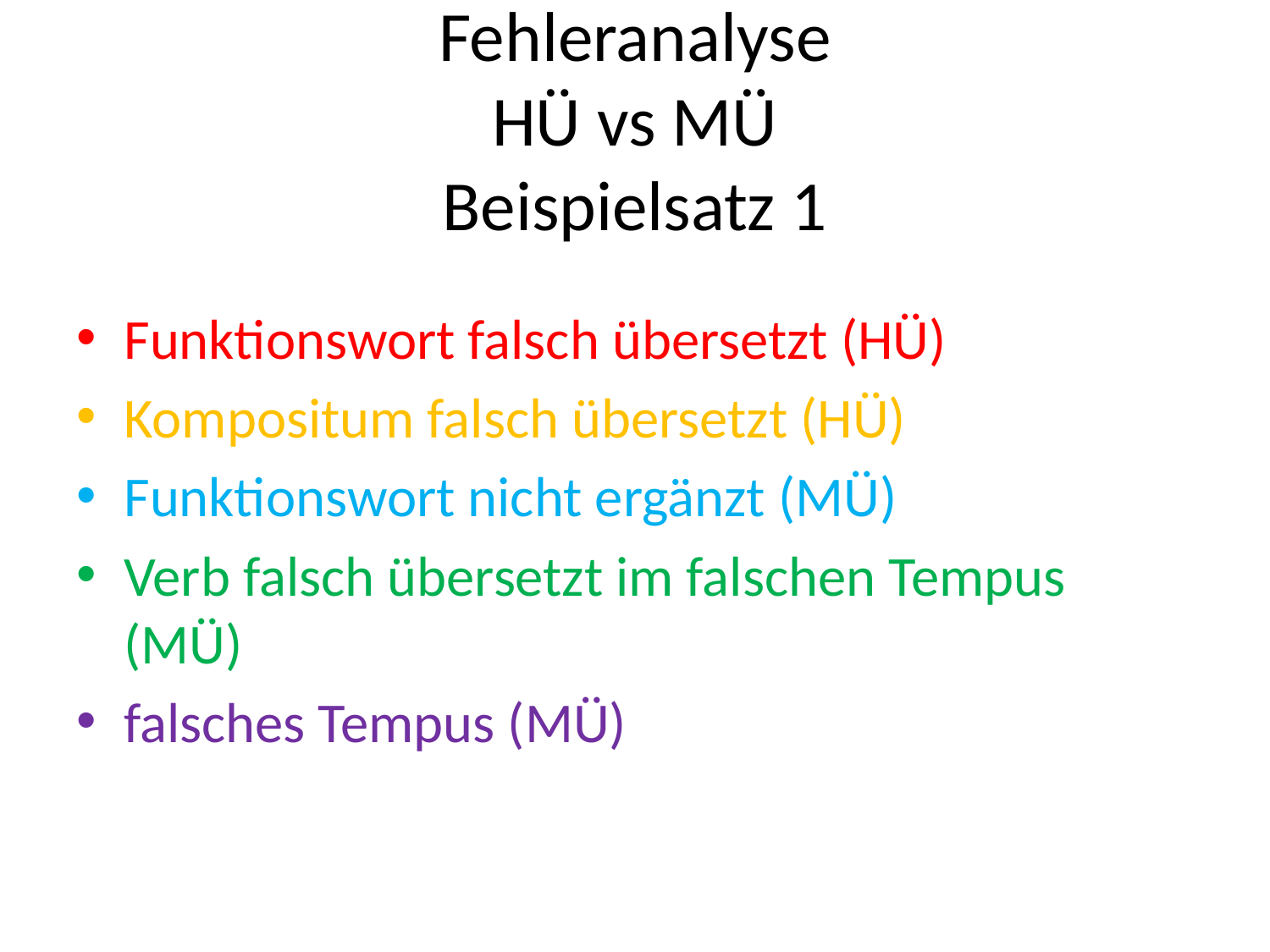

# Fehleranalyse HÜ vs MÜ Beispielsatz 1
Funktionswort falsch übersetzt (HÜ)
Kompositum falsch übersetzt (HÜ)
Funktionswort nicht ergänzt (MÜ)
Verb falsch übersetzt im falschen Tempus (MÜ)
falsches Tempus (MÜ)